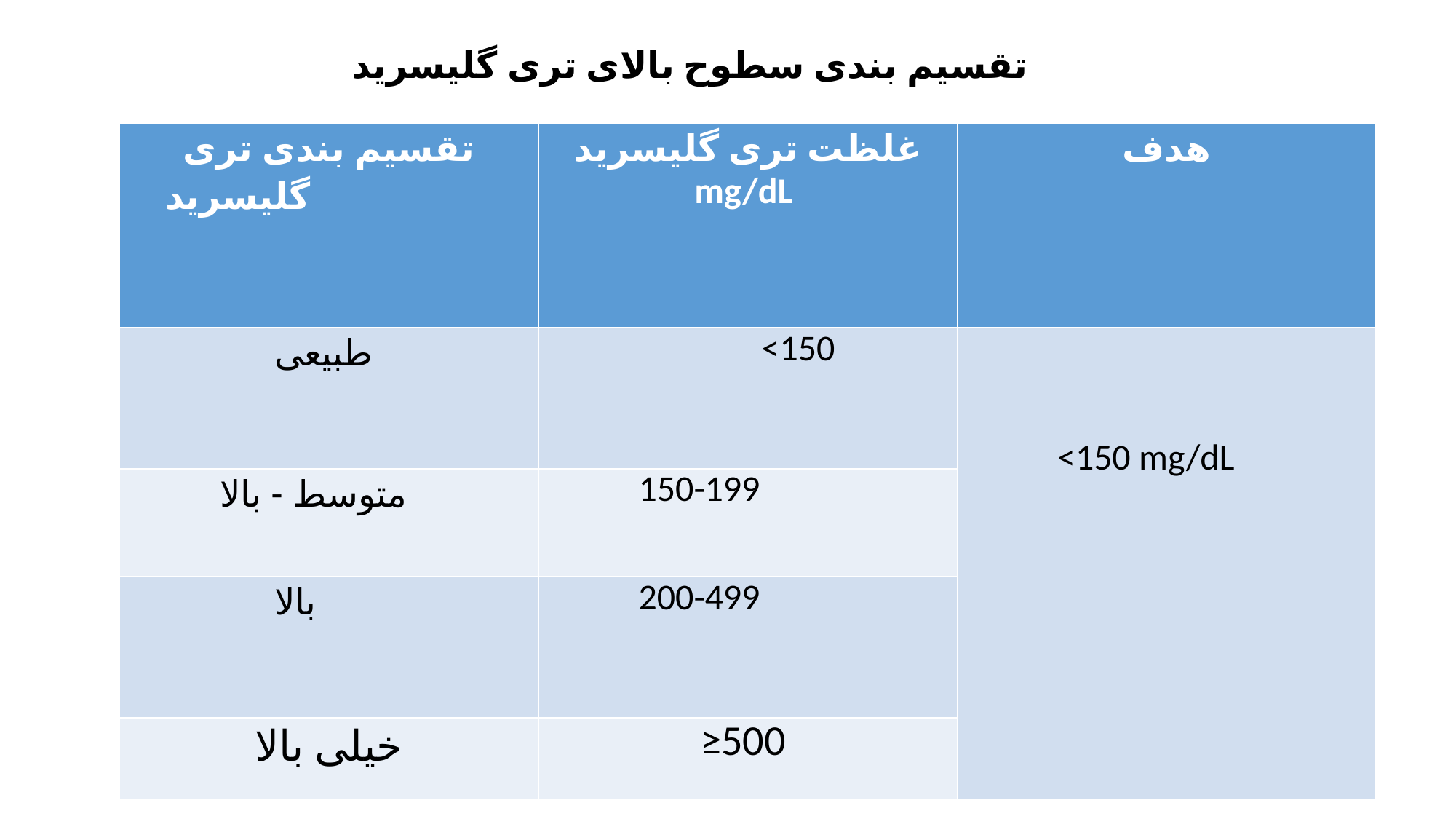

# تقسیم بندی سطوح بالای تری گلیسرید
| تقسیم بندی تری گلیسرید | غلظت تری گلیسرید mg/dL | هدف |
| --- | --- | --- |
| طبیعی | <150 | <150 mg/dL |
| متوسط - بالا | 150-199 |  |
| بالا | 200-499 |  |
| خیلی بالا | ≥500 |  |